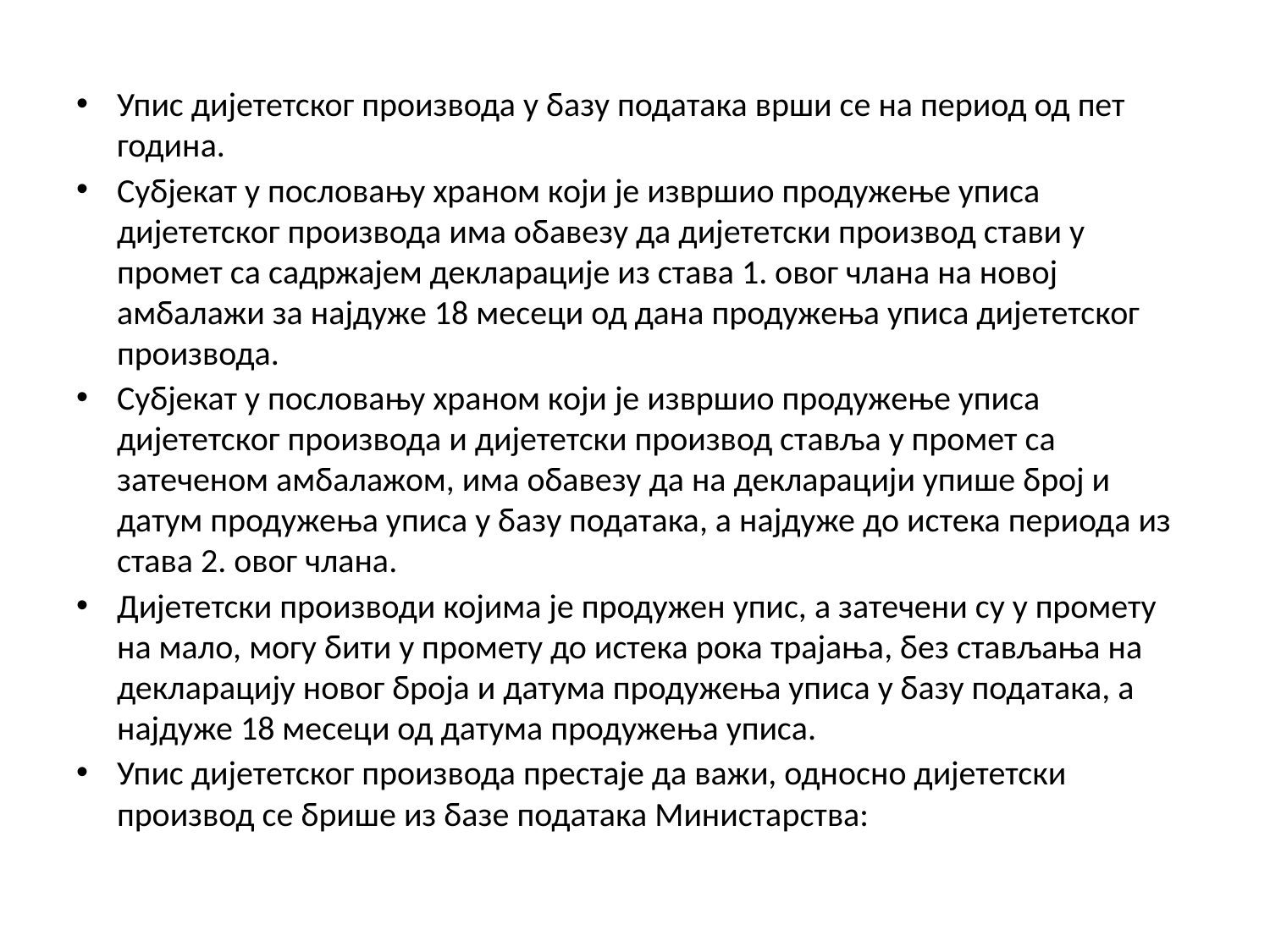

Упис дијететског производа у базу података врши се на период од пет година.
Субјекат у пословању храном који је извршио продужење уписа дијететског производа има обавезу да дијететски производ стави у промет са садржајем декларације из става 1. овог члана на новој амбалажи за најдуже 18 месеци од дана продужења уписа дијететског производа.
Субјекат у пословању храном који је извршио продужење уписа дијететског производа и дијететски производ ставља у промет са затеченом амбалажом, има обавезу да на декларацији упише број и датум продужења уписа у базу података, а најдуже до истека периода из става 2. овог члана.
Дијететски производи којима је продужен упис, а затечени су у промету на мало, могу бити у промету до истека рока трајања, без стављања на декларацију новог броја и датума продужења уписа у базу података, а најдуже 18 месеци од датума продужења уписа.
Упис дијететског производа престаје да важи, односно дијететски производ се брише из базе података Министарства: